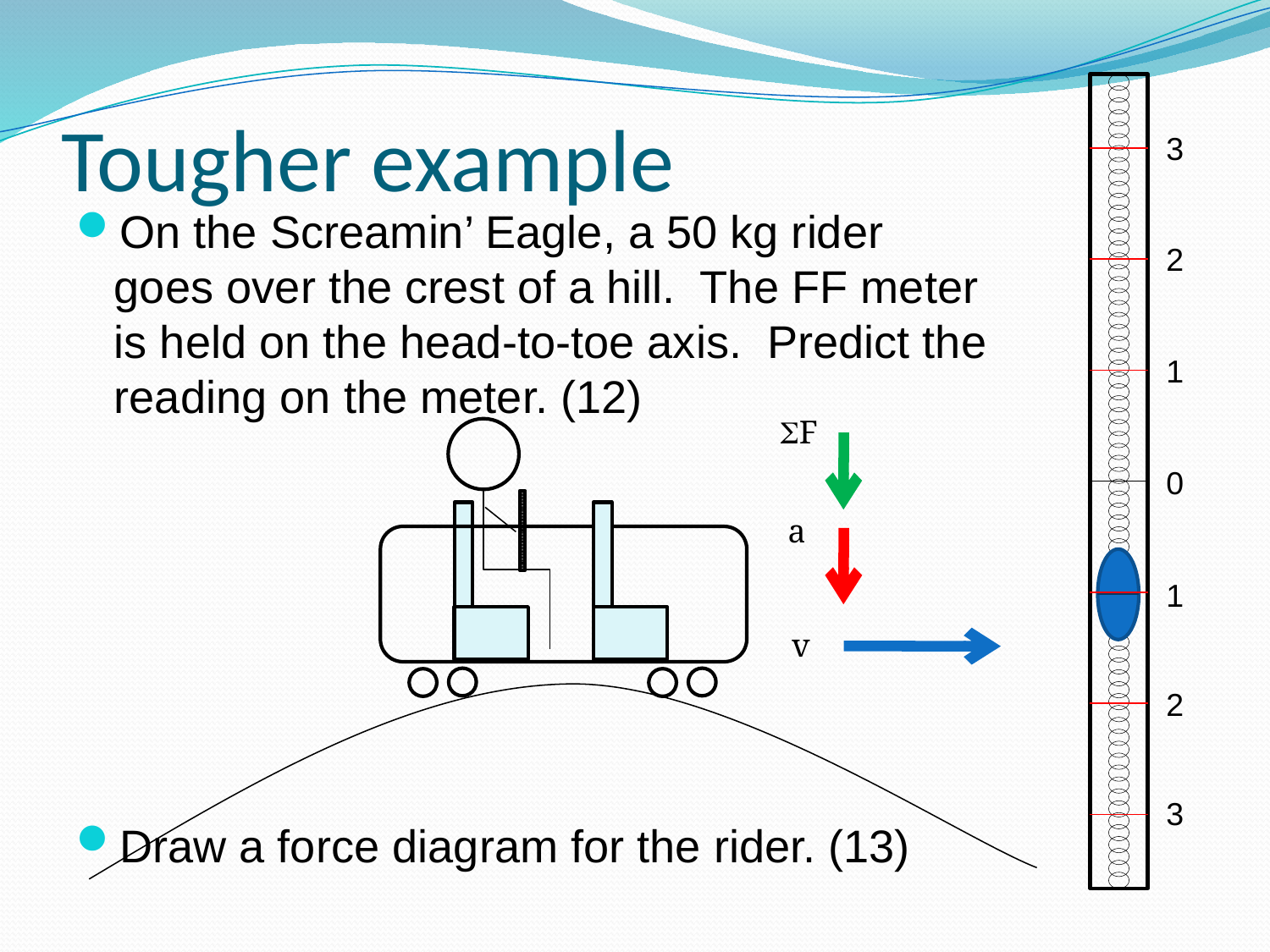

# Tougher example

3
2
1
0
1
2
3

On the Screamin’ Eagle, a 50 kg rider goes over the crest of a hill.  The FF meter is held on the head-to-toe axis.  Predict the reading on the meter. (12)

Draw a force diagram for the rider. (13)

ΣF
a
v